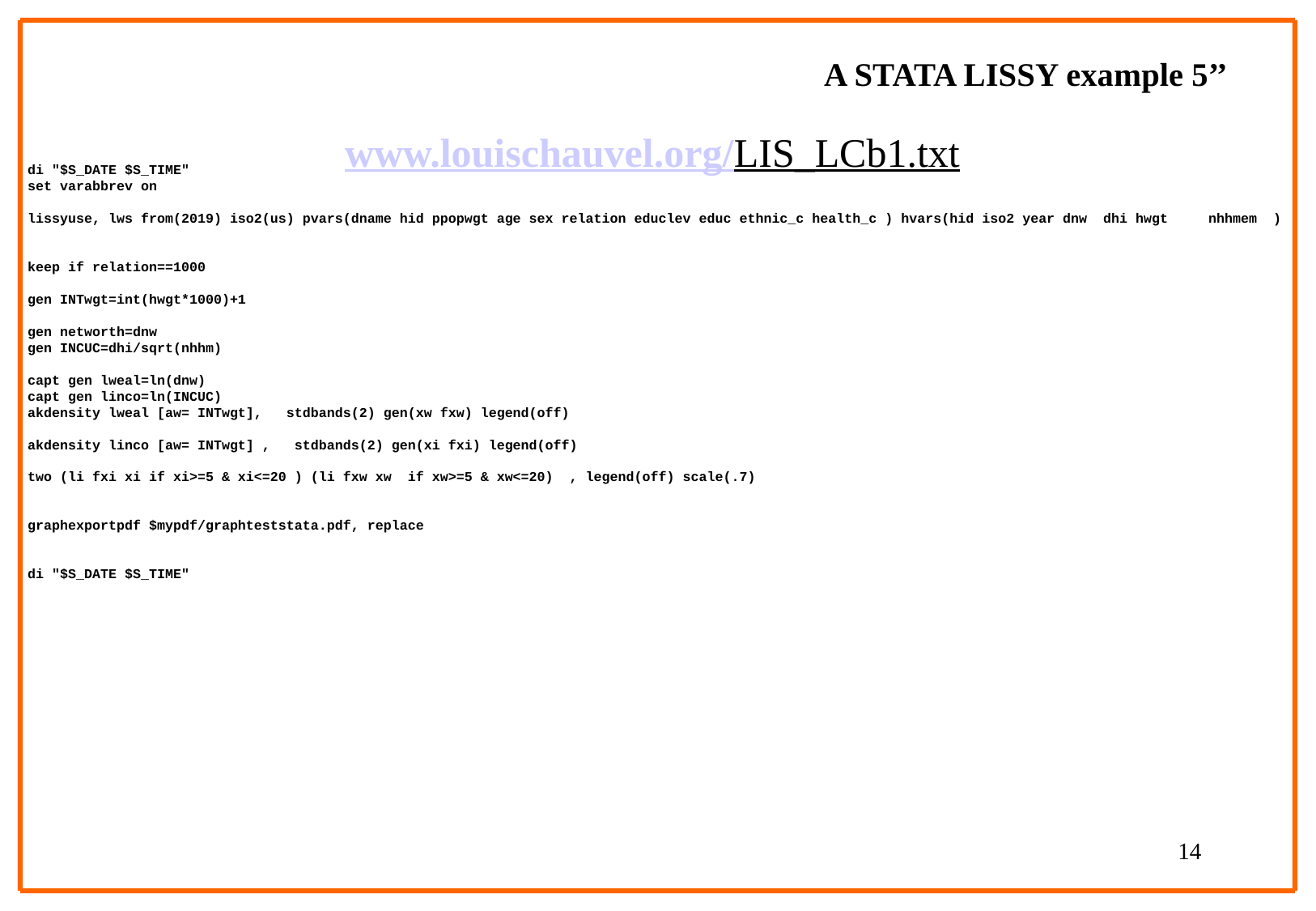

A STATA LISSY example 5’’
www.louischauvel.org/LIS_LCb1.txt
di "$S_DATE $S_TIME"
set varabbrev on

lissyuse, lws from(2019) iso2(us) pvars(dname hid ppopwgt age sex relation educlev educ ethnic_c health_c ) hvars(hid iso2 year dnw  dhi hwgt     nhhmem  )

keep if relation==1000

gen INTwgt=int(hwgt*1000)+1

gen networth=dnw
gen INCUC=dhi/sqrt(nhhm)

capt gen lweal=ln(dnw)
capt gen linco=ln(INCUC)
akdensity lweal [aw= INTwgt],   stdbands(2) gen(xw fxw) legend(off)

akdensity linco [aw= INTwgt] ,   stdbands(2) gen(xi fxi) legend(off)

two (li fxi xi if xi>=5 & xi<=20 ) (li fxw xw  if xw>=5 & xw<=20)  , legend(off) scale(.7)

graphexportpdf $mypdf/graphteststata.pdf, replace

di "$S_DATE $S_TIME"
14